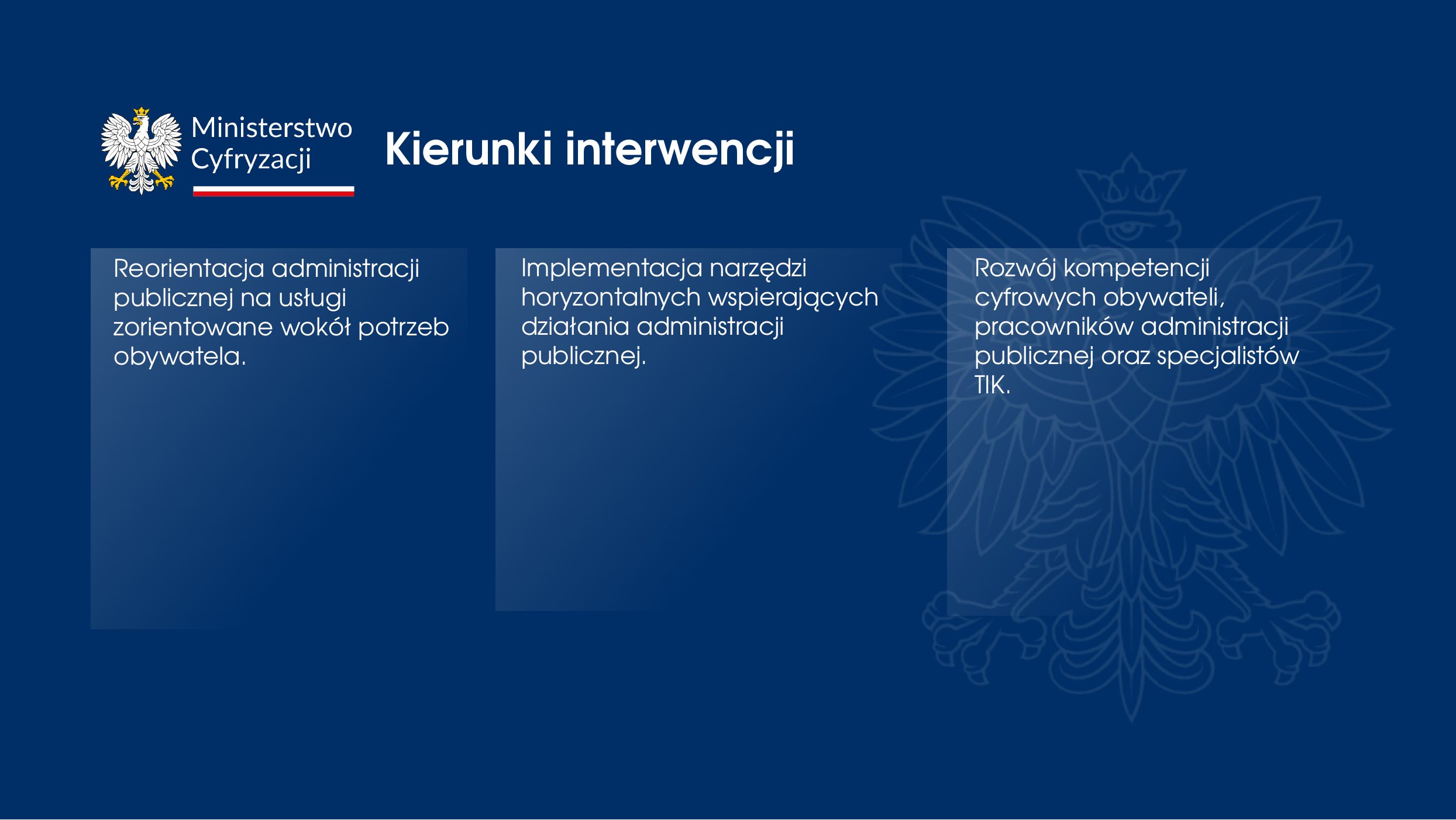

# Kierunki interwencji
Implementacja narzędzi horyzontalnych wspierających działania administracji publicznej.

2
Rozwój kompetencji cyfrowych obywateli, pracowników administracji publicznej oraz specjalistów TIK.

3

Reorientacja administracji publicznej na usługi zorientowane wokół potrzeb  obywatela.
1